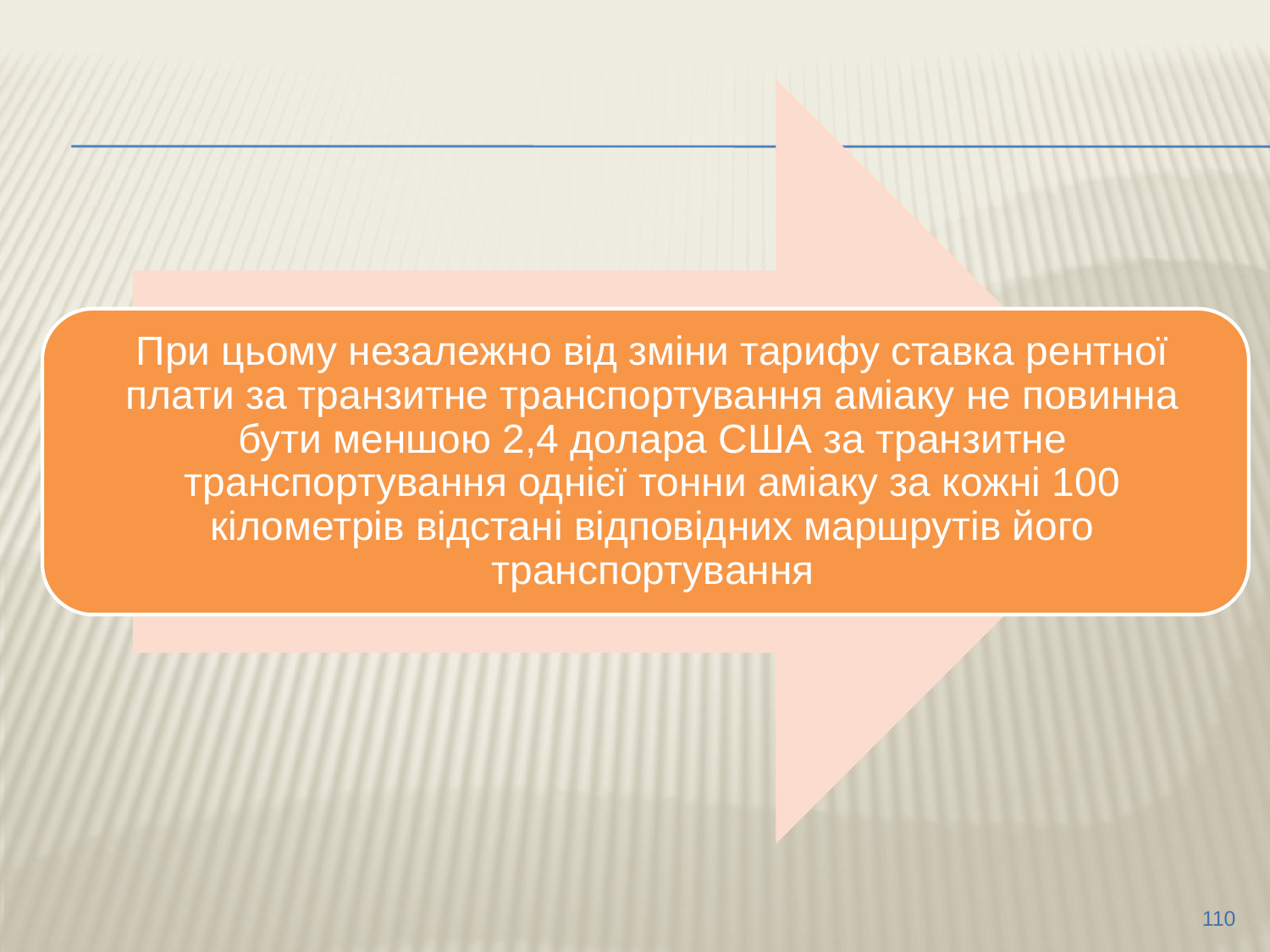

При цьому незалежно від зміни тарифу ставка рентної плати за транзитне транспортування аміаку не повинна бути меншою 2,4 долара США за транзитне транспортування однієї тонни аміаку за кожні 100 кілометрів відстані відповідних маршрутів його транспортування
110